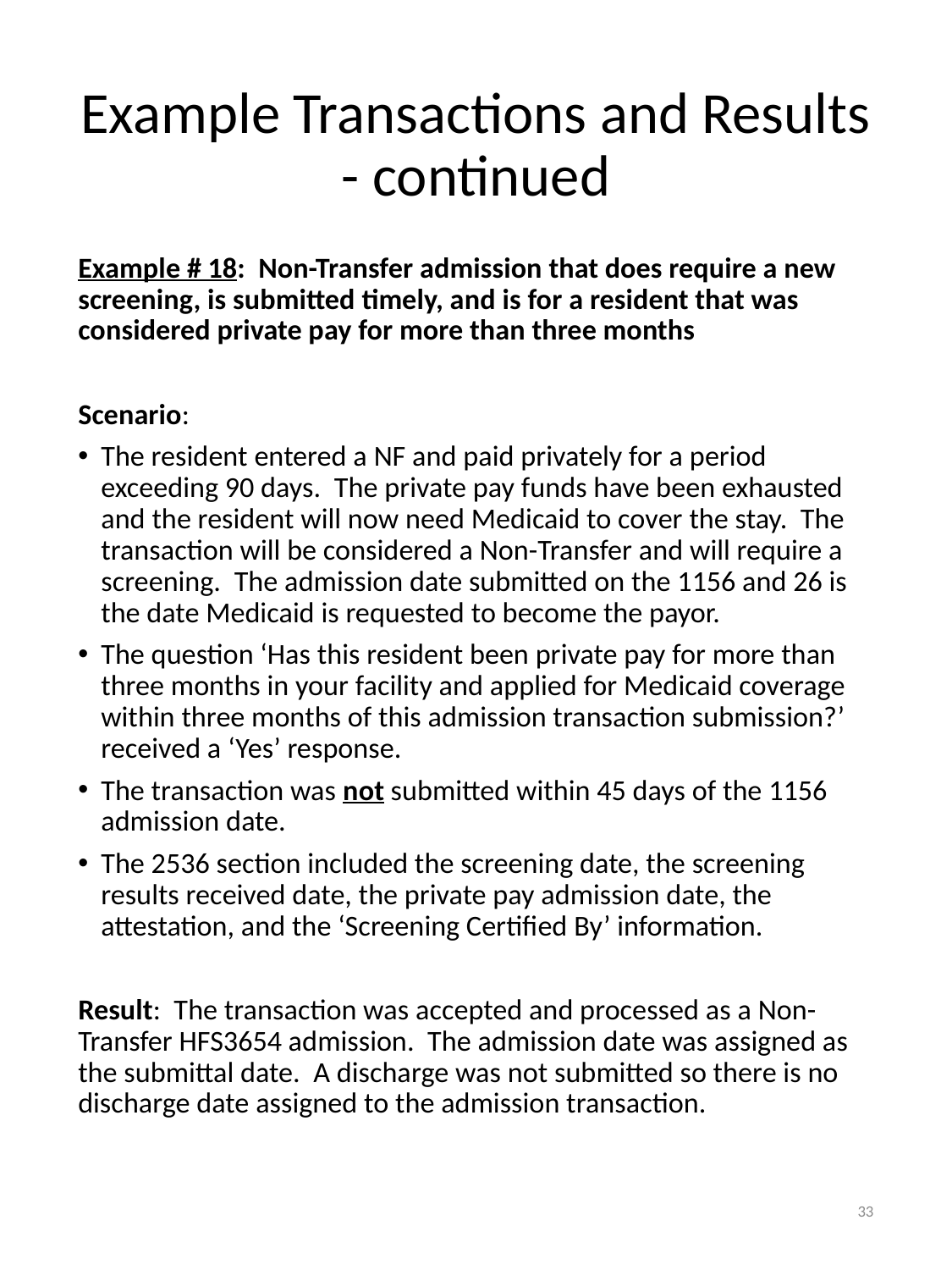

# Example Transactions and Results - continued
Example # 18:  Non-Transfer admission that does require a new screening, is submitted timely, and is for a resident that was considered private pay for more than three months

Scenario:
The resident entered a NF and paid privately for a period exceeding 90 days.  The private pay funds have been exhausted and the resident will now need Medicaid to cover the stay.  The transaction will be considered a Non-Transfer and will require a screening.  The admission date submitted on the 1156 and 26 is the date Medicaid is requested to become the payor.
The question ‘Has this resident been private pay for more than three months in your facility and applied for Medicaid coverage within three months of this admission transaction submission?’ received a ‘Yes’ response.
The transaction was not submitted within 45 days of the 1156 admission date.
The 2536 section included the screening date, the screening results received date, the private pay admission date, the attestation, and the ‘Screening Certified By’ information.

Result:  The transaction was accepted and processed as a Non-Transfer HFS3654 admission.  The admission date was assigned as the submittal date.  A discharge was not submitted so there is no discharge date assigned to the admission transaction.

33